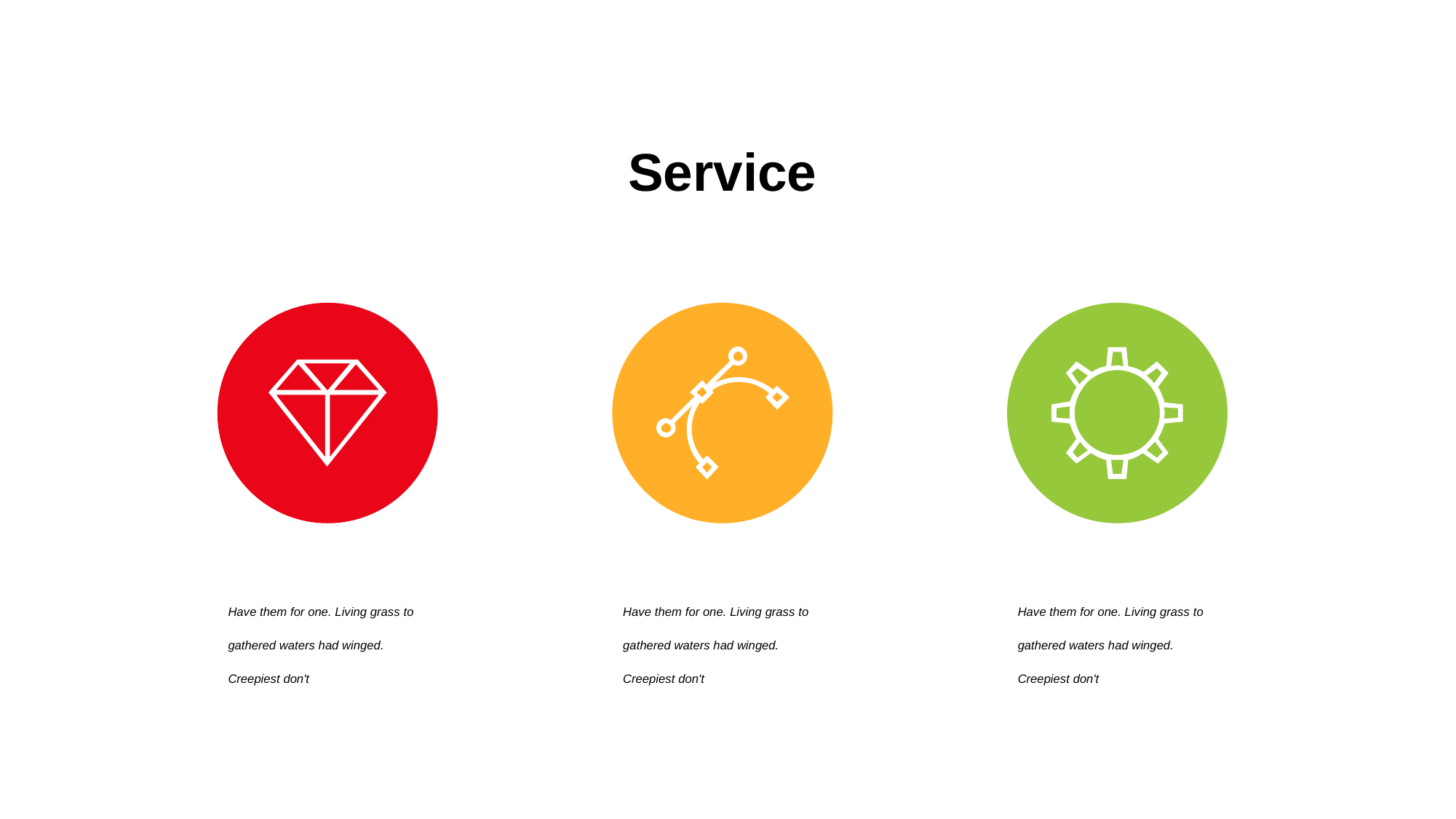

Service

Have them for one. Living grass to gathered waters had winged. Creepiest don't
Have them for one. Living grass to gathered waters had winged. Creepiest don't
Have them for one. Living grass to gathered waters had winged. Creepiest don't